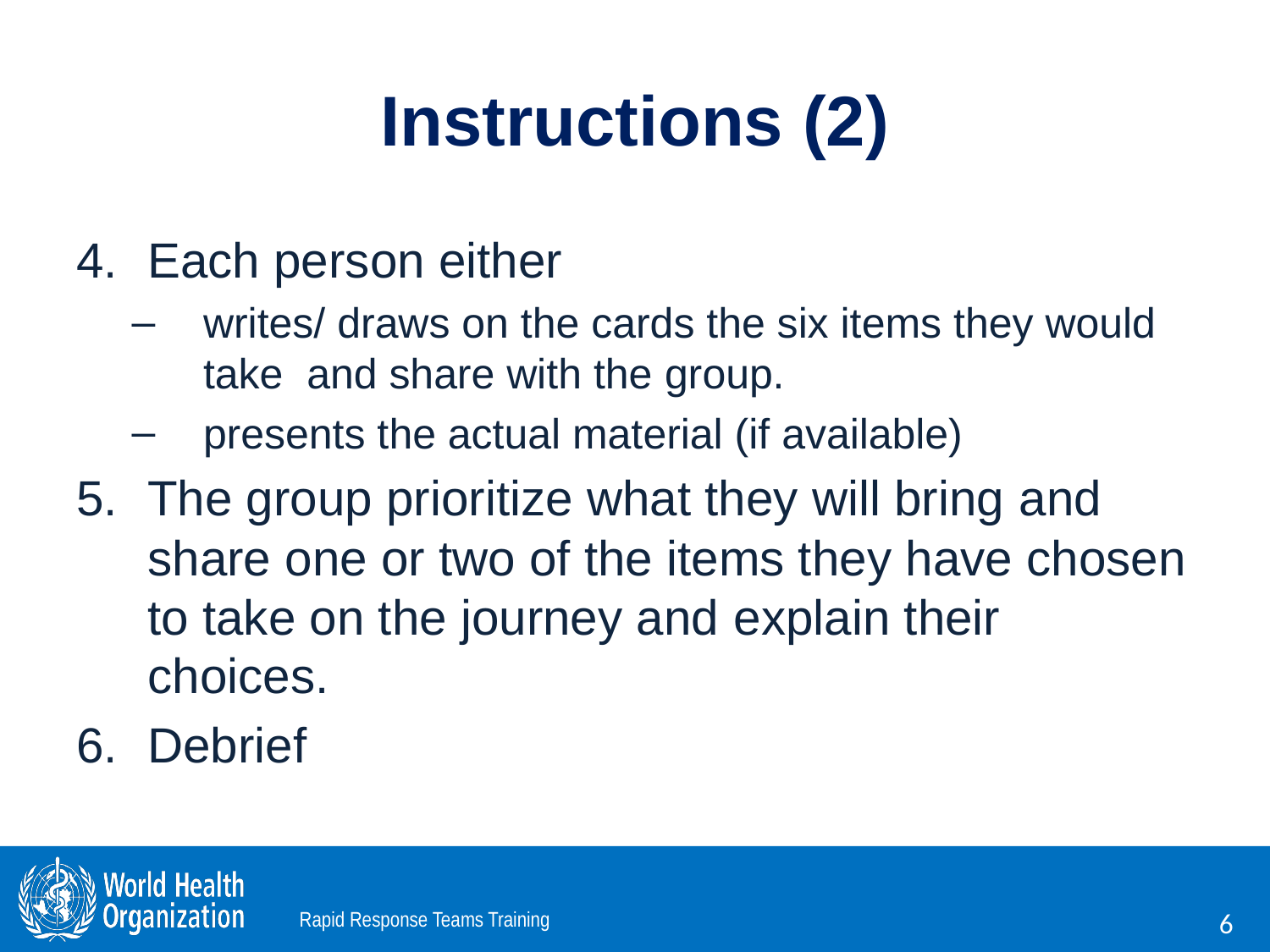

# Instructions (2)
Each person either
writes/ draws on the cards the six items they would take  and share with the group.
presents the actual material (if available)
The group prioritize what they will bring and  share one or two of the items they have chosen to take on the journey and explain their choices.
Debrief